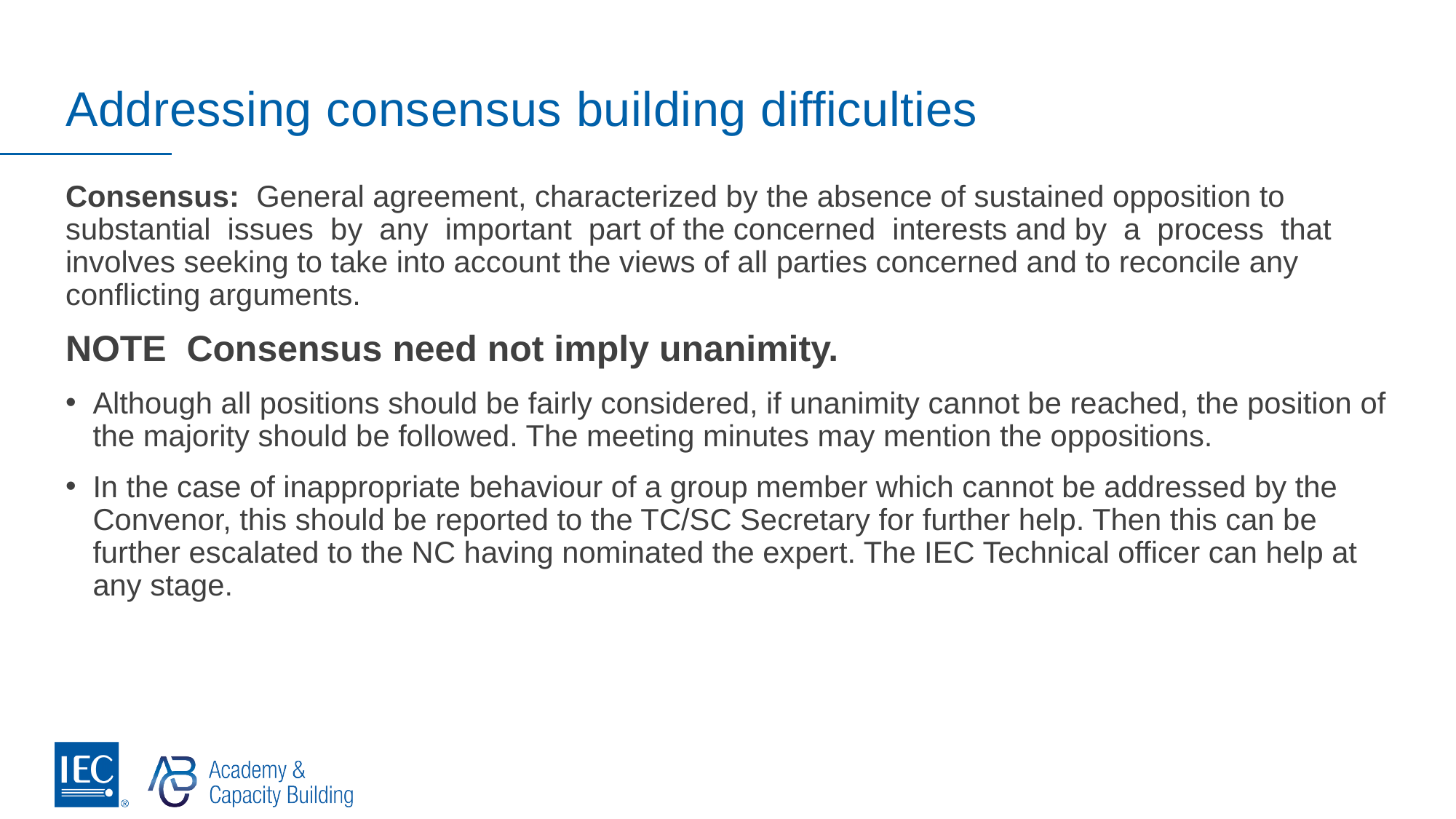

# Addressing consensus building difficulties
Consensus:  General agreement, characterized by the absence of sustained opposition to substantial  issues  by  any  important  part of the concerned  interests and by  a  process  that involves seeking to take into account the views of all parties concerned and to reconcile any conflicting arguments.
NOTE  Consensus need not imply unanimity.
Although all positions should be fairly considered, if unanimity cannot be reached, the position of the majority should be followed. The meeting minutes may mention the oppositions.
In the case of inappropriate behaviour of a group member which cannot be addressed by the Convenor, this should be reported to the TC/SC Secretary for further help. Then this can be further escalated to the NC having nominated the expert. The IEC Technical officer can help at any stage.